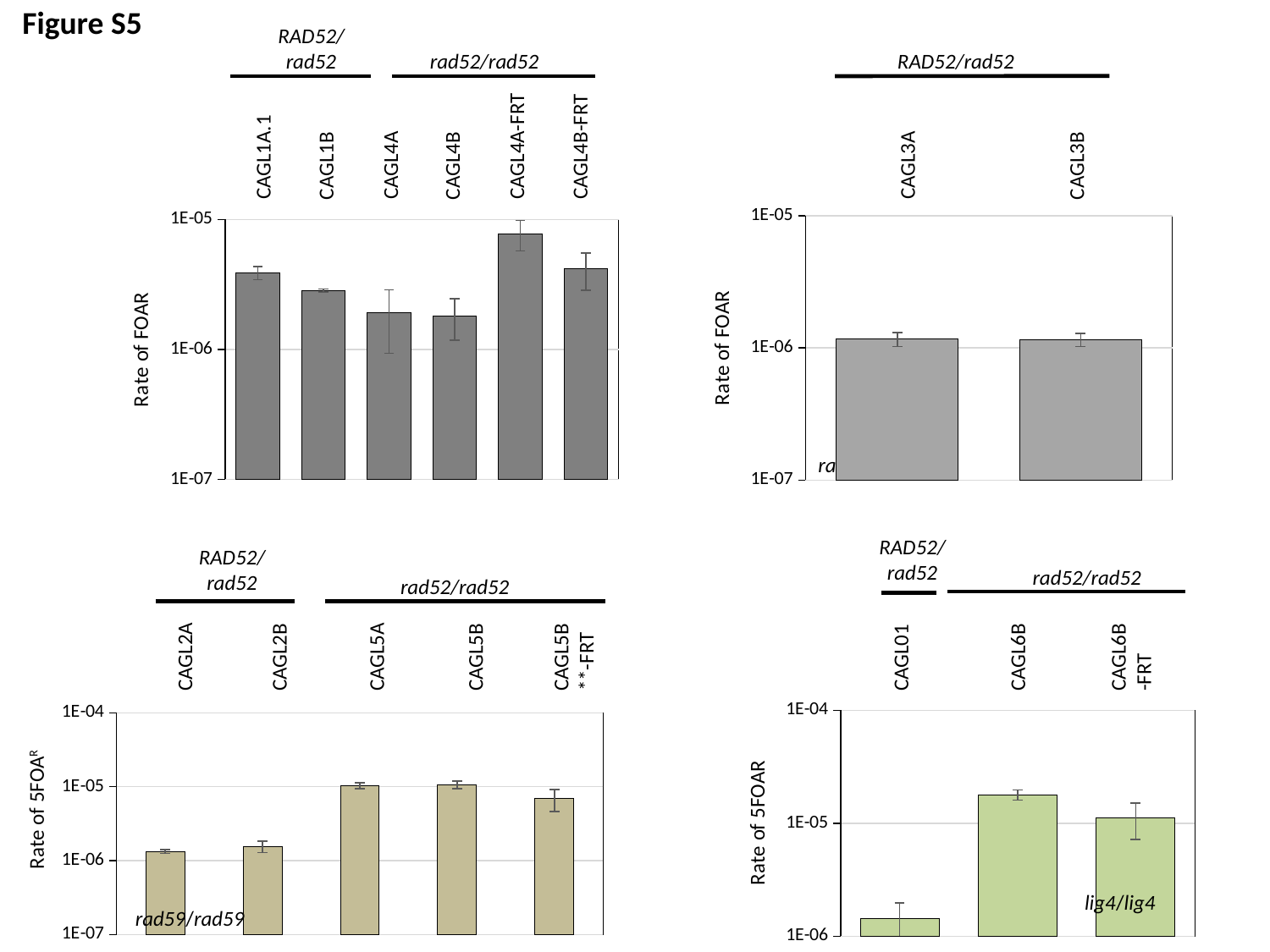

Figure S5
RAD52/
rad52
rad52/rad52
RAD52/rad52
CAGL4A-FRT
CAGL4B-FRT
CAGL1A.1
CAGL4A
CAGL3A
CAGL1B
CAGL4B
CAGL3B

### Chart

| Category |  |
|---|---|

### Chart

| Category |  |
|---|---|
rad51/rad51
RAD52/
rad52
RAD52/
rad52
rad52/rad52
rad52/rad52
CAGL5B
**-FRT
CAGL6B
-FRT
CAGL2A
CAGL5A
CAGL2B
CAGL5B
CAGL6B
CAGL01

### Chart

| Category |  |
|---|---|

### Chart

| Category |  |
|---|---|
Rate of 5FOAR
lig4/lig4
rad59/rad59